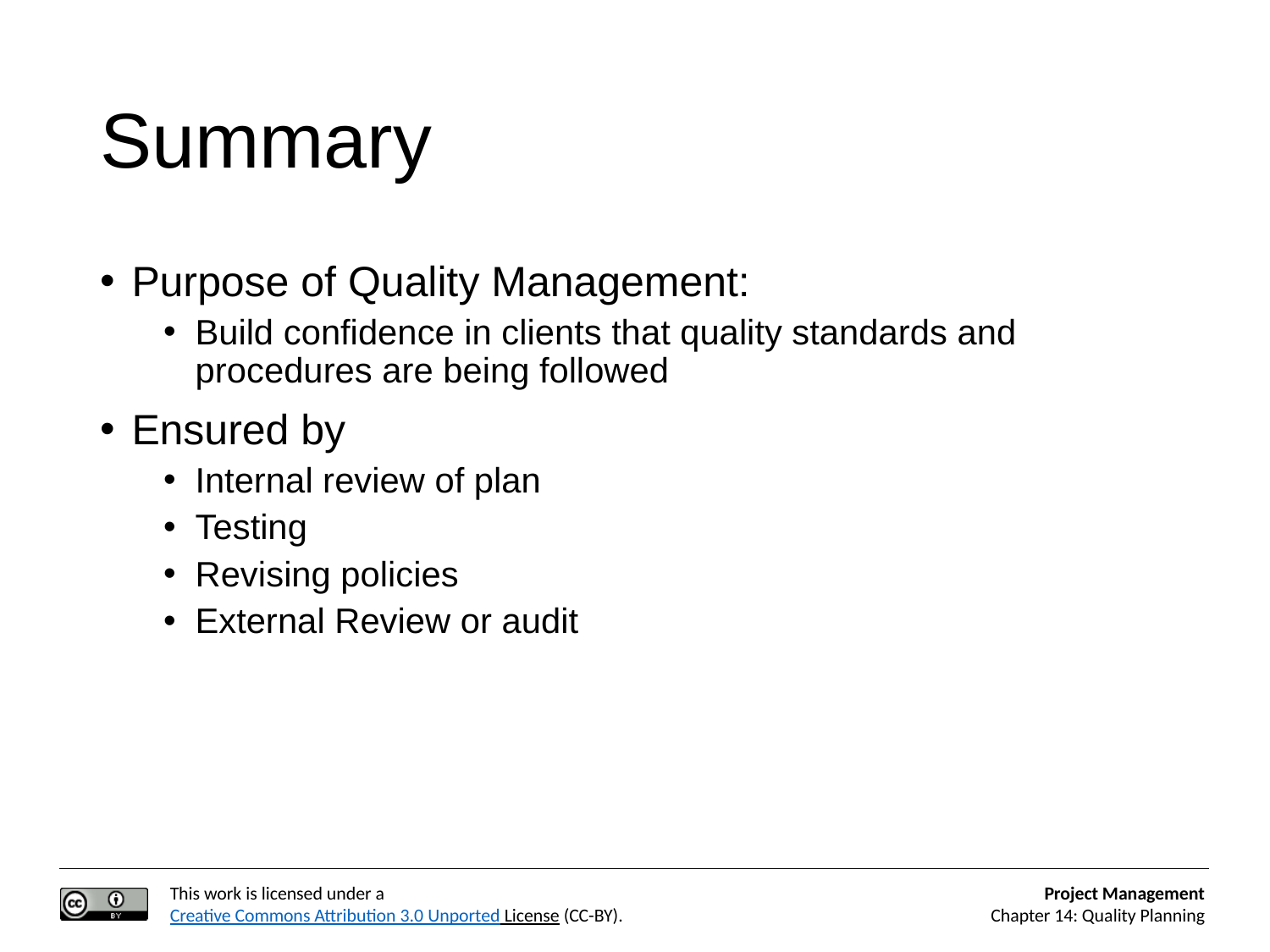

# Summary
Purpose of Quality Management:
Build confidence in clients that quality standards and procedures are being followed
Ensured by
Internal review of plan
Testing
Revising policies
External Review or audit